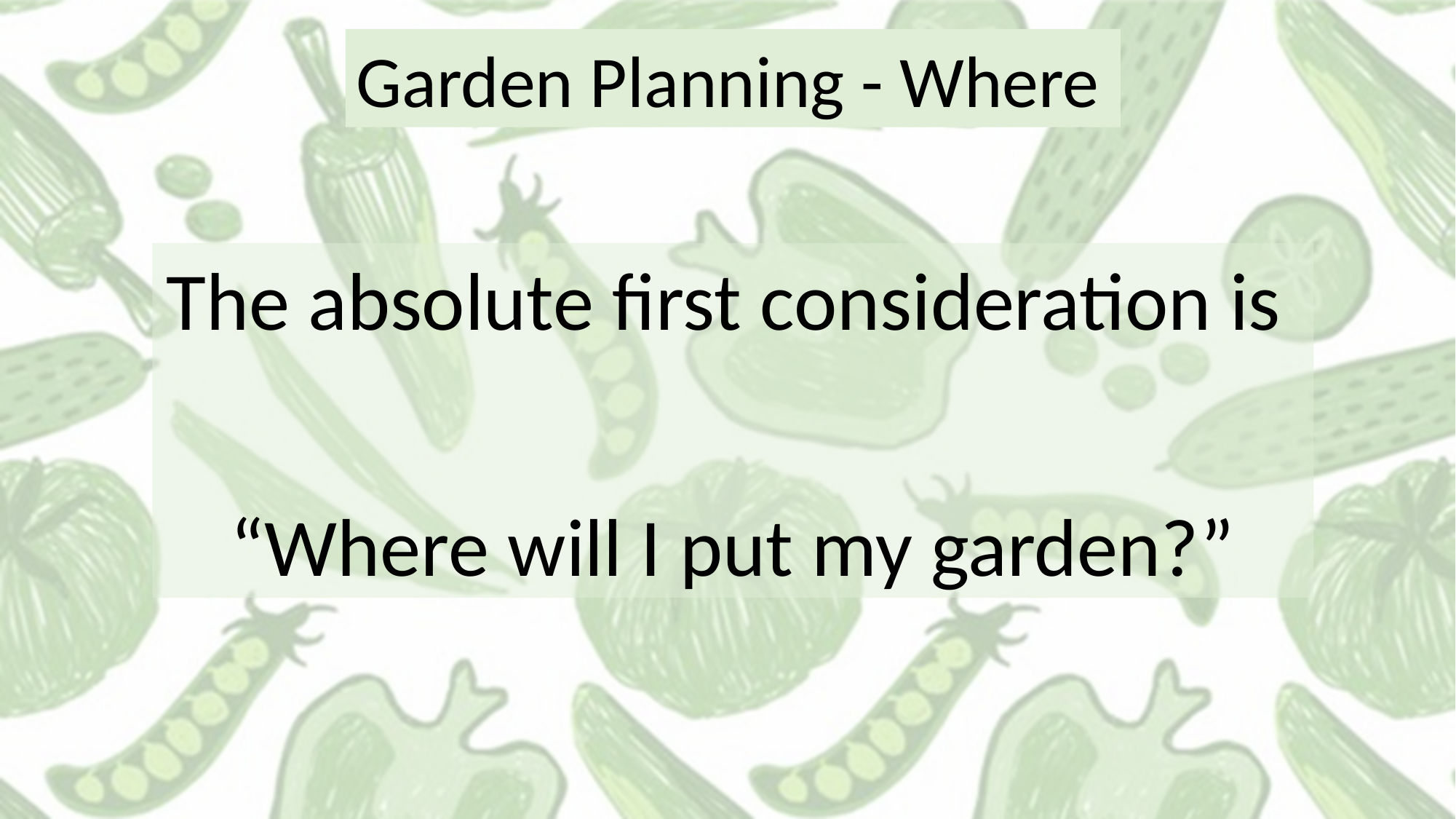

Garden Planning - Where
The absolute first consideration is
“Where will I put my garden?”